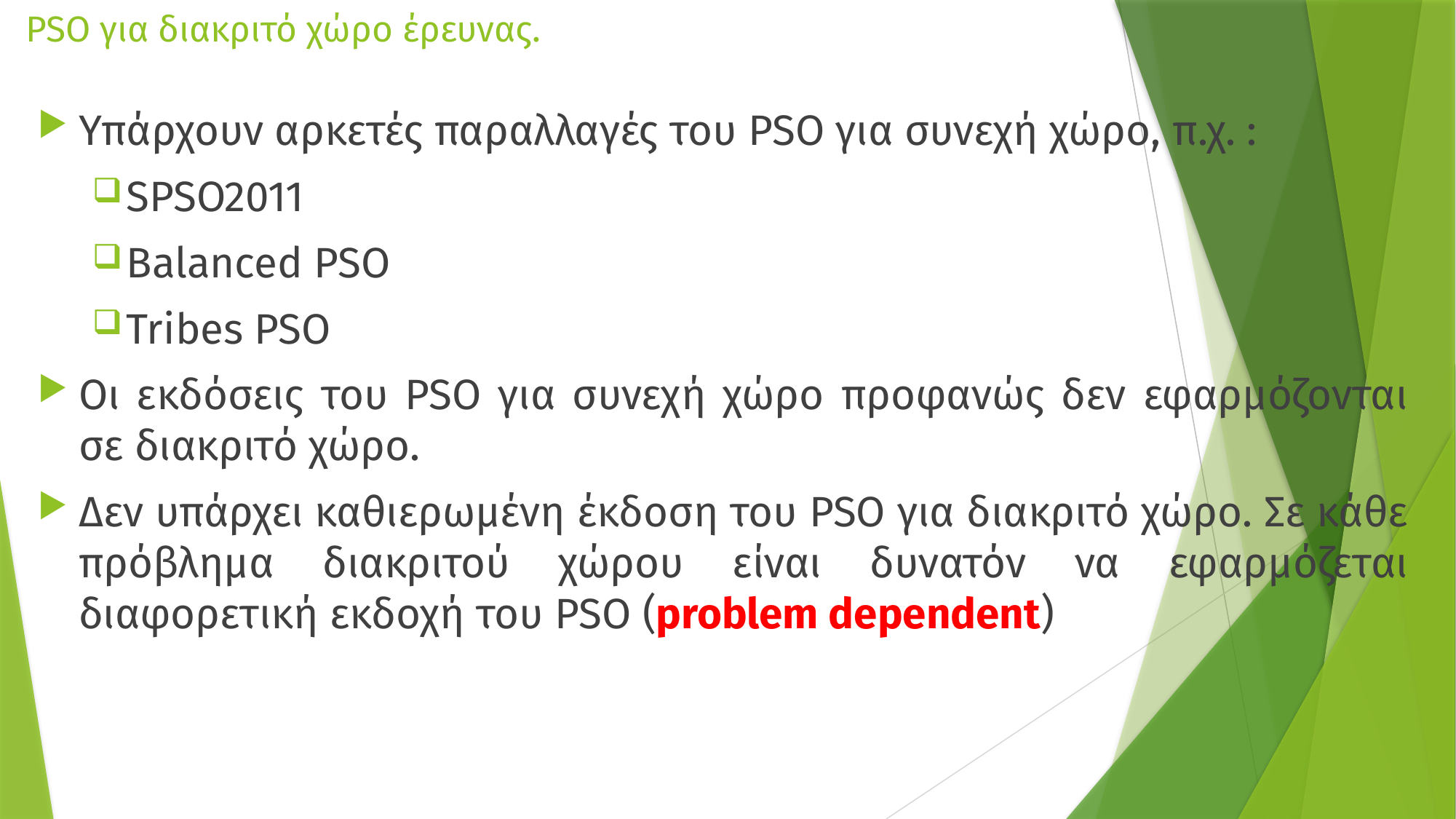

# PSO για διακριτό χώρο έρευνας.
Υπάρχουν αρκετές παραλλαγές του PSO για συνεχή χώρο, π.χ. :
SPSO2011
Balanced PSO
Tribes PSO
Οι εκδόσεις του PSO για συνεχή χώρο προφανώς δεν εφαρμόζονται σε διακριτό χώρο.
Δεν υπάρχει καθιερωμένη έκδοση του PSO για διακριτό χώρο. Σε κάθε πρόβλημα διακριτού χώρου είναι δυνατόν να εφαρμόζεται διαφορετική εκδοχή του PSO (problem dependent)